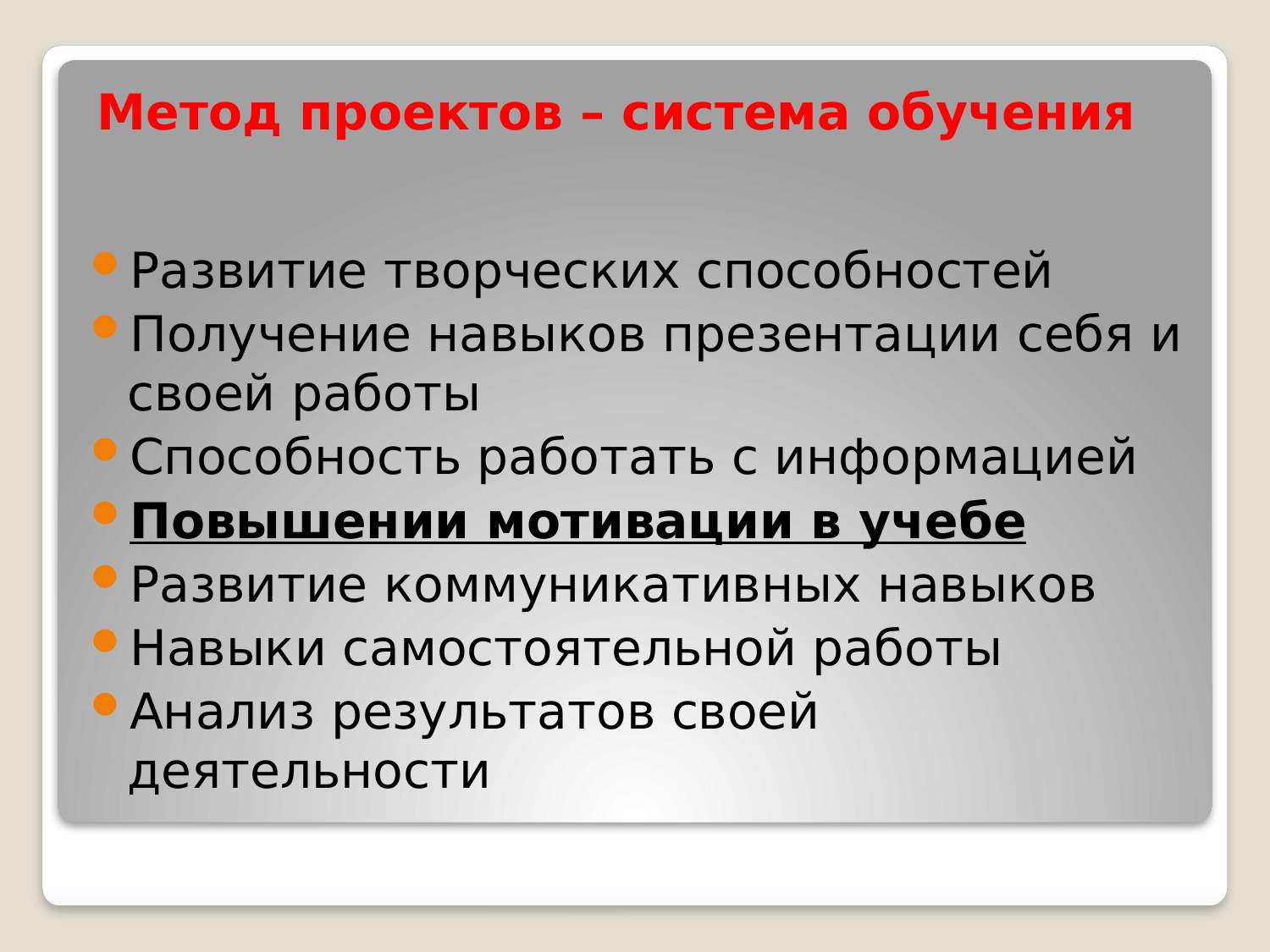

# Метод проектов – система обучения
Развитие творческих способностей
Получение навыков презентации себя и своей работы
Способность работать с информацией
Повышении мотивации в учебе
Развитие коммуникативных навыков
Навыки самостоятельной работы
Анализ результатов своей деятельности